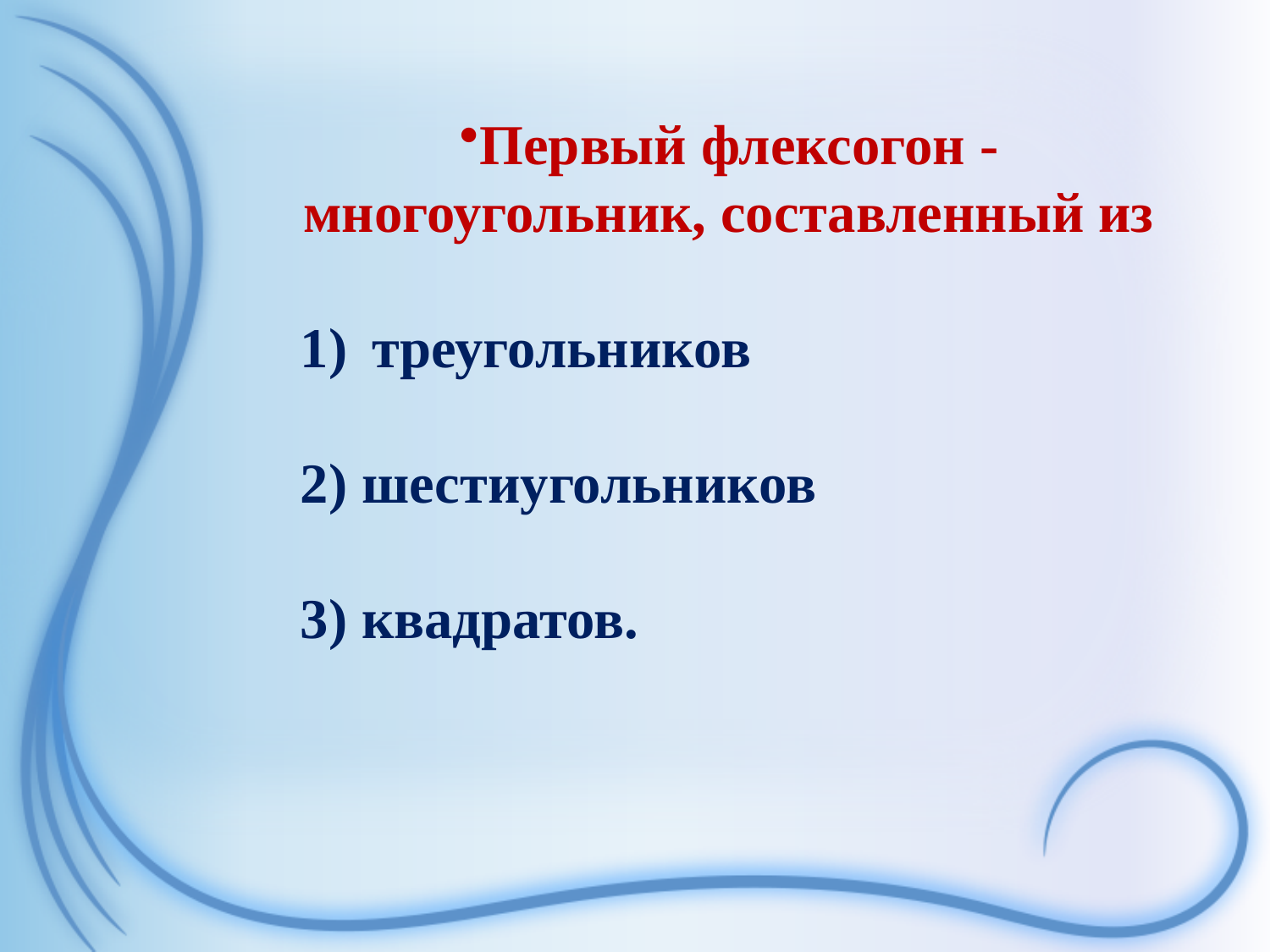

Первый флексогон - многоугольник, составленный из

треугольников

2) шестиугольников

3) квадратов.